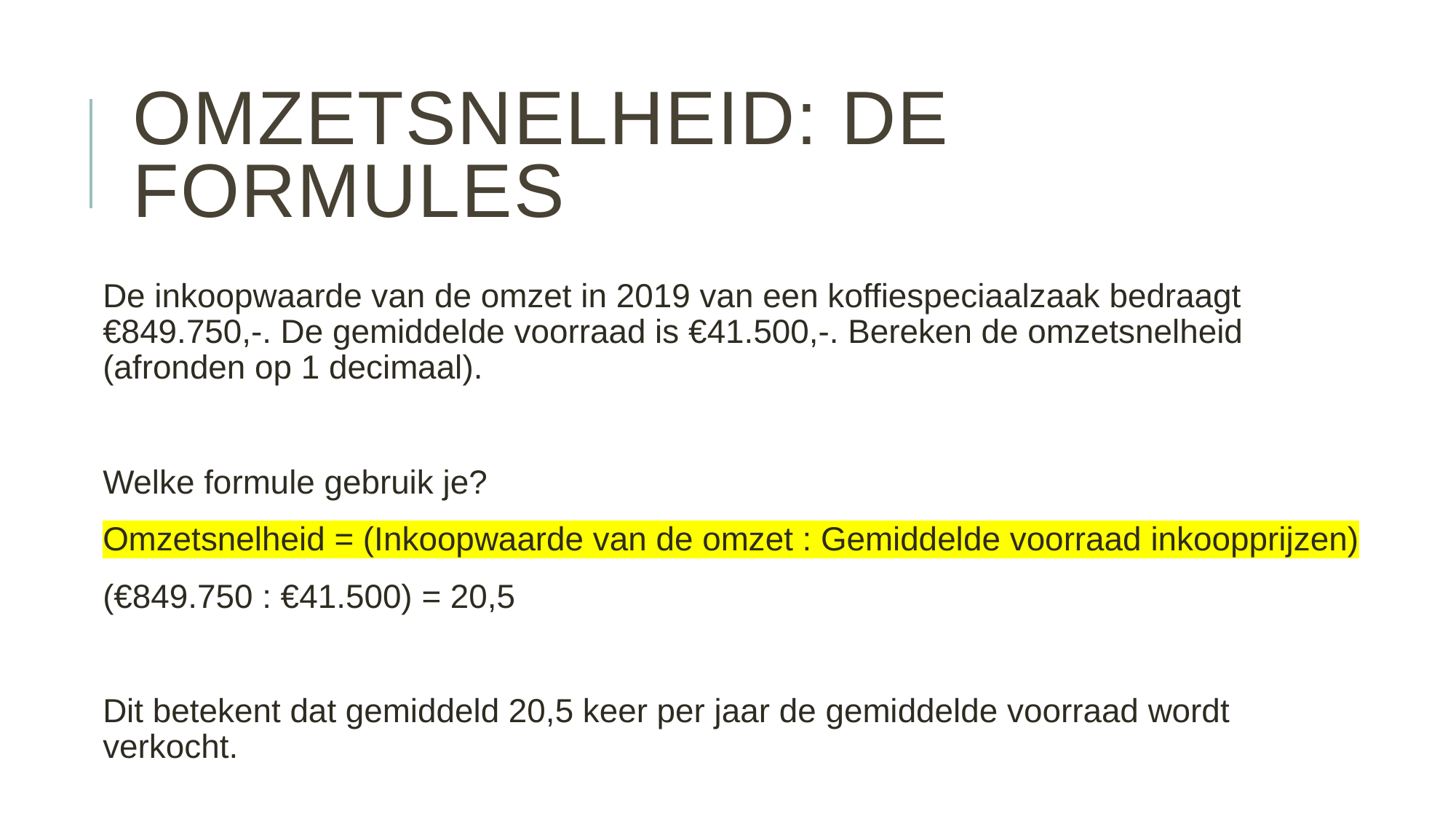

# Omzetsnelheid: de formules
De inkoopwaarde van de omzet in 2019 van een koffiespeciaalzaak bedraagt €849.750,-. De gemiddelde voorraad is €41.500,-. Bereken de omzetsnelheid (afronden op 1 decimaal).

Welke formule gebruik je?
Omzetsnelheid = (Inkoopwaarde van de omzet : Gemiddelde voorraad inkoopprijzen)
(€849.750 : €41.500) = 20,5

Dit betekent dat gemiddeld 20,5 keer per jaar de gemiddelde voorraad wordt verkocht.